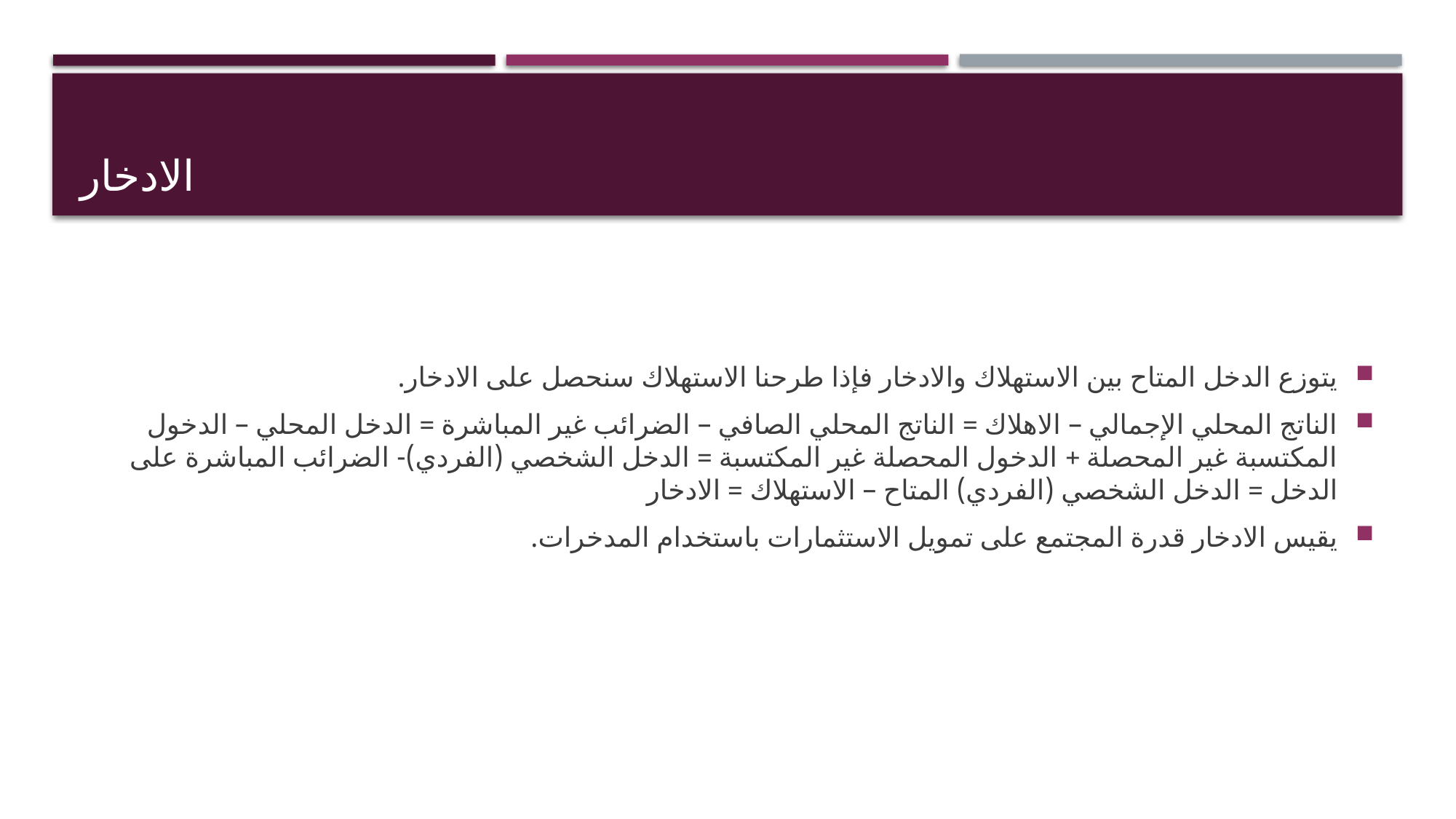

# الادخار
يتوزع الدخل المتاح بين الاستهلاك والادخار فإذا طرحنا الاستهلاك سنحصل على الادخار.
الناتج المحلي الإجمالي – الاهلاك = الناتج المحلي الصافي – الضرائب غير المباشرة = الدخل المحلي – الدخول المكتسبة غير المحصلة + الدخول المحصلة غير المكتسبة = الدخل الشخصي (الفردي)- الضرائب المباشرة على الدخل = الدخل الشخصي (الفردي) المتاح – الاستهلاك = الادخار
يقيس الادخار قدرة المجتمع على تمويل الاستثمارات باستخدام المدخرات.